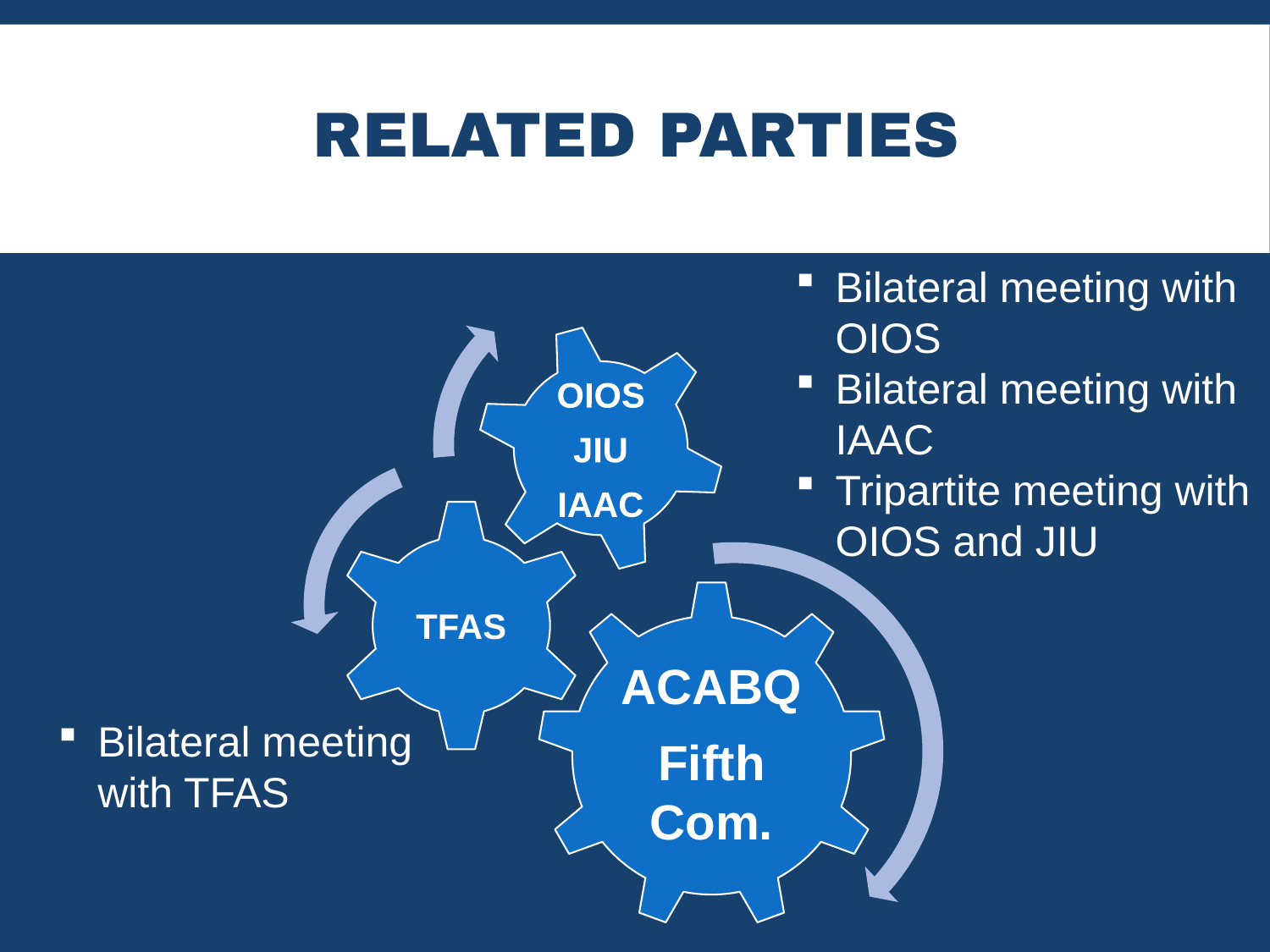

# related parties
Bilateral meeting with OIOS
Bilateral meeting with IAAC
Tripartite meeting with OIOS and JIU
ACABQ
Fifth Com.
TFAS
OIOS
JIU
IAAC

Bilateral meeting with TFAS